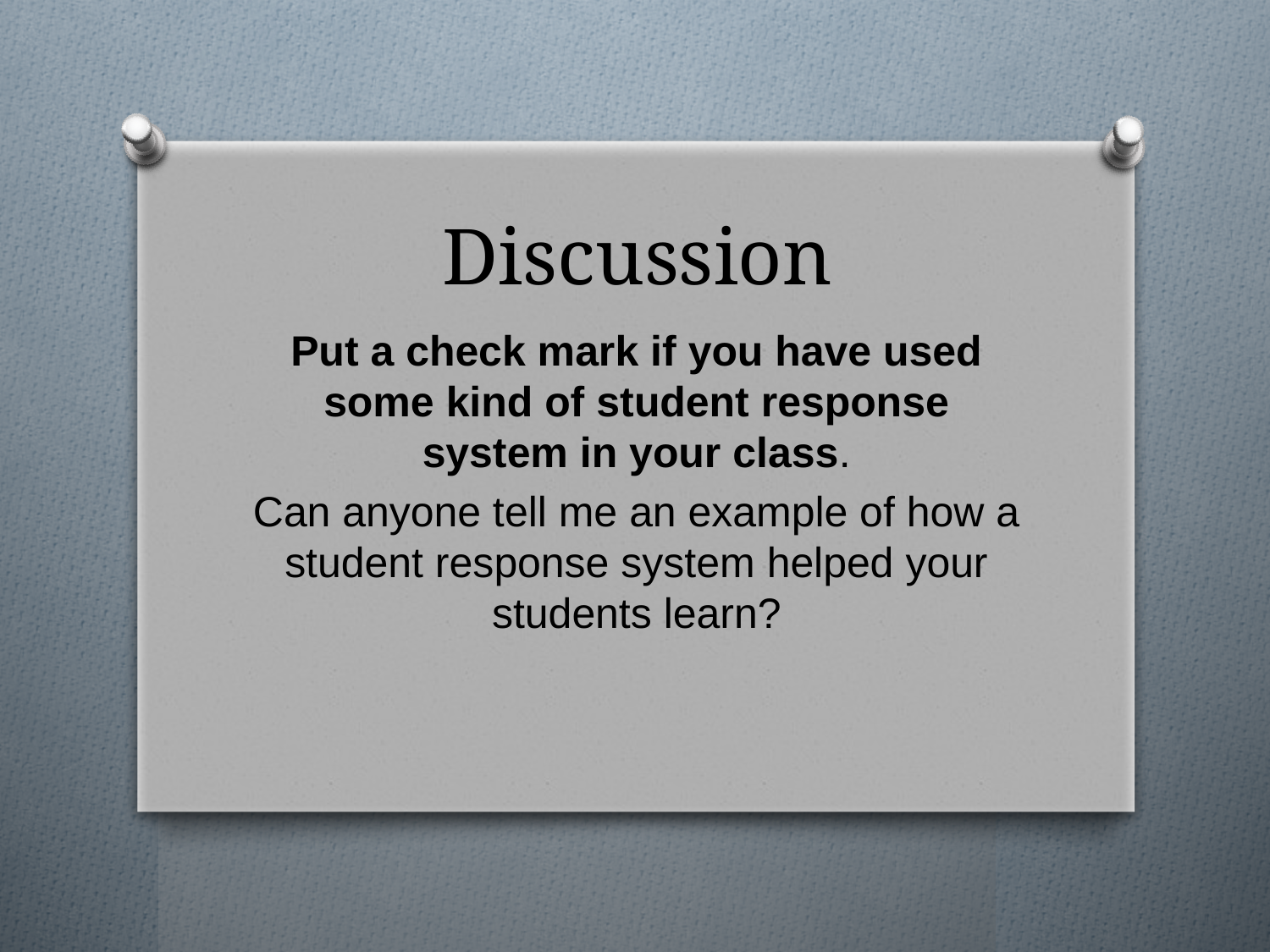

# Discussion
Put a check mark if you have used some kind of student response system in your class.
Can anyone tell me an example of how a student response system helped your students learn?